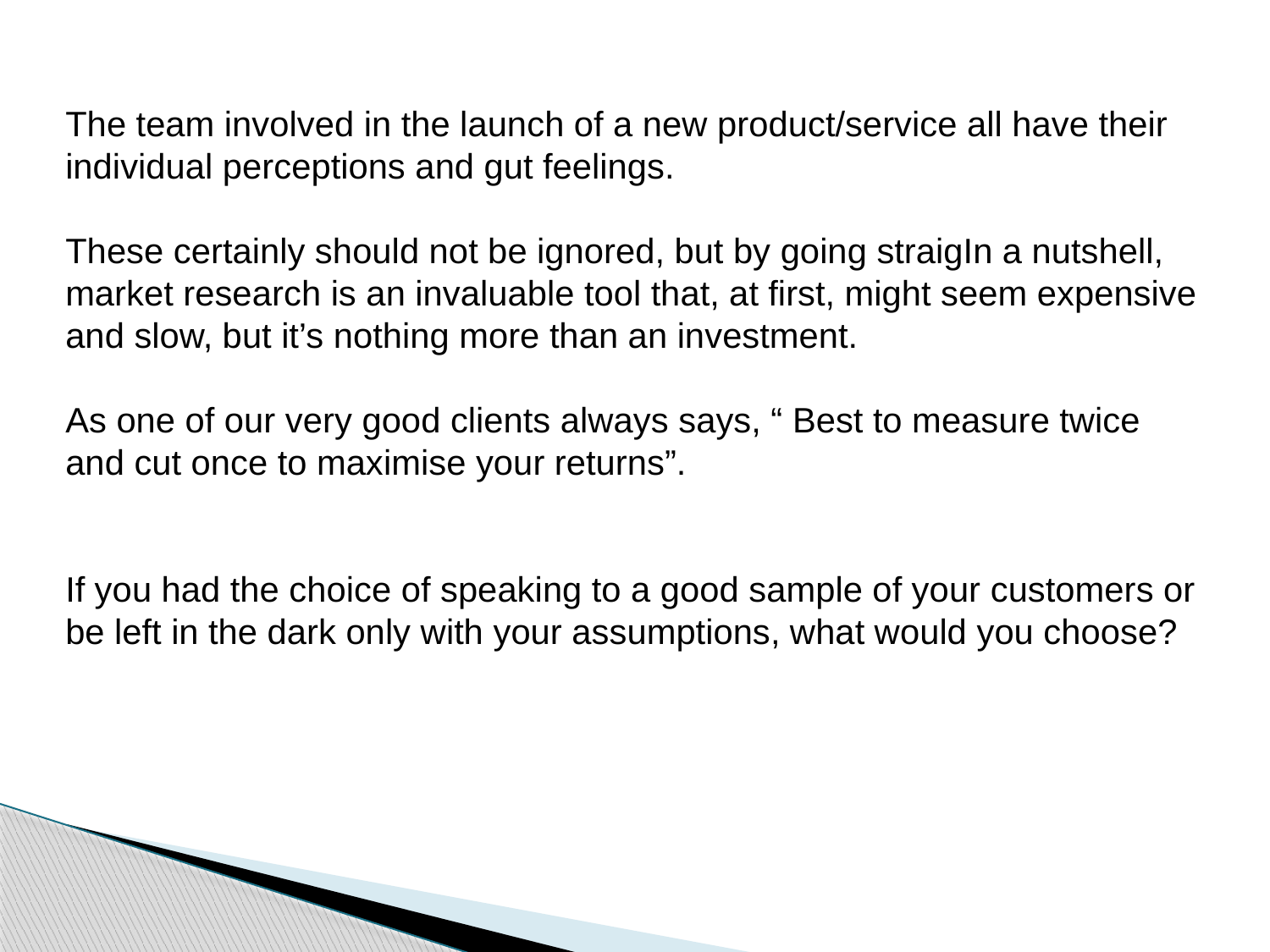

The team involved in the launch of a new product/service all have their individual perceptions and gut feelings.

These certainly should not be ignored, but by going straigIn a nutshell, market research is an invaluable tool that, at first, might seem expensive and slow, but it’s nothing more than an investment.

As one of our very good clients always says, “ Best to measure twice and cut once to maximise your returns”.

If you had the choice of speaking to a good sample of your customers or be left in the dark only with your assumptions, what would you choose?